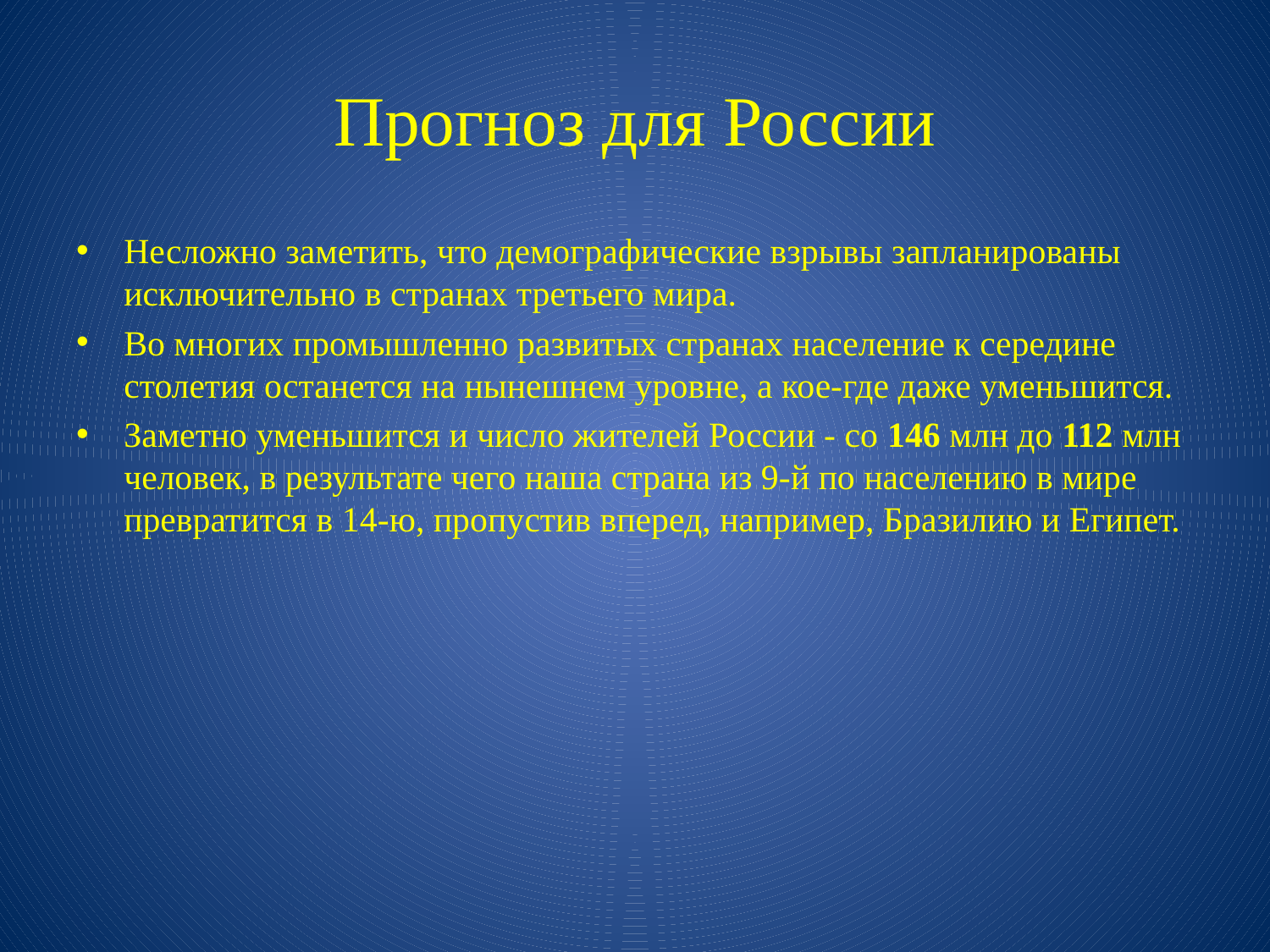

# Прогноз для России
Несложно заметить, что демографические взрывы запланированы исключительно в странах третьего мира.
Во многих промышленно развитых странах население к середине столетия останется на нынешнем уровне, а кое-где даже уменьшится.
Заметно уменьшится и число жителей России - со 146 млн до 112 млн человек, в результате чего наша страна из 9-й по населению в мире превратится в 14-ю, пропустив вперед, например, Бразилию и Египет.